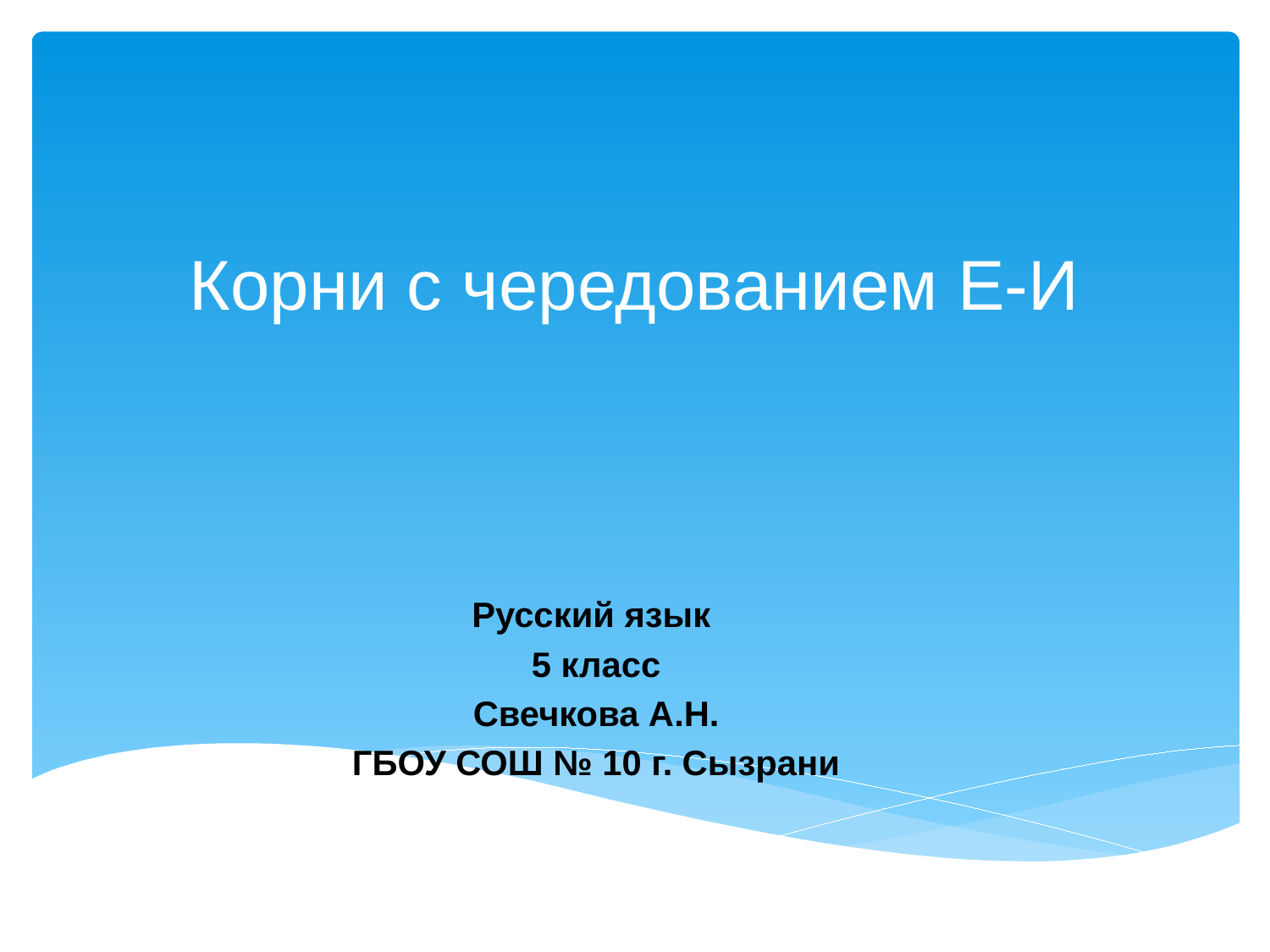

# Корни с чередованием Е-И
Русский язык
5 класс
Свечкова А.Н.
ГБОУ СОШ № 10 г. Сызрани